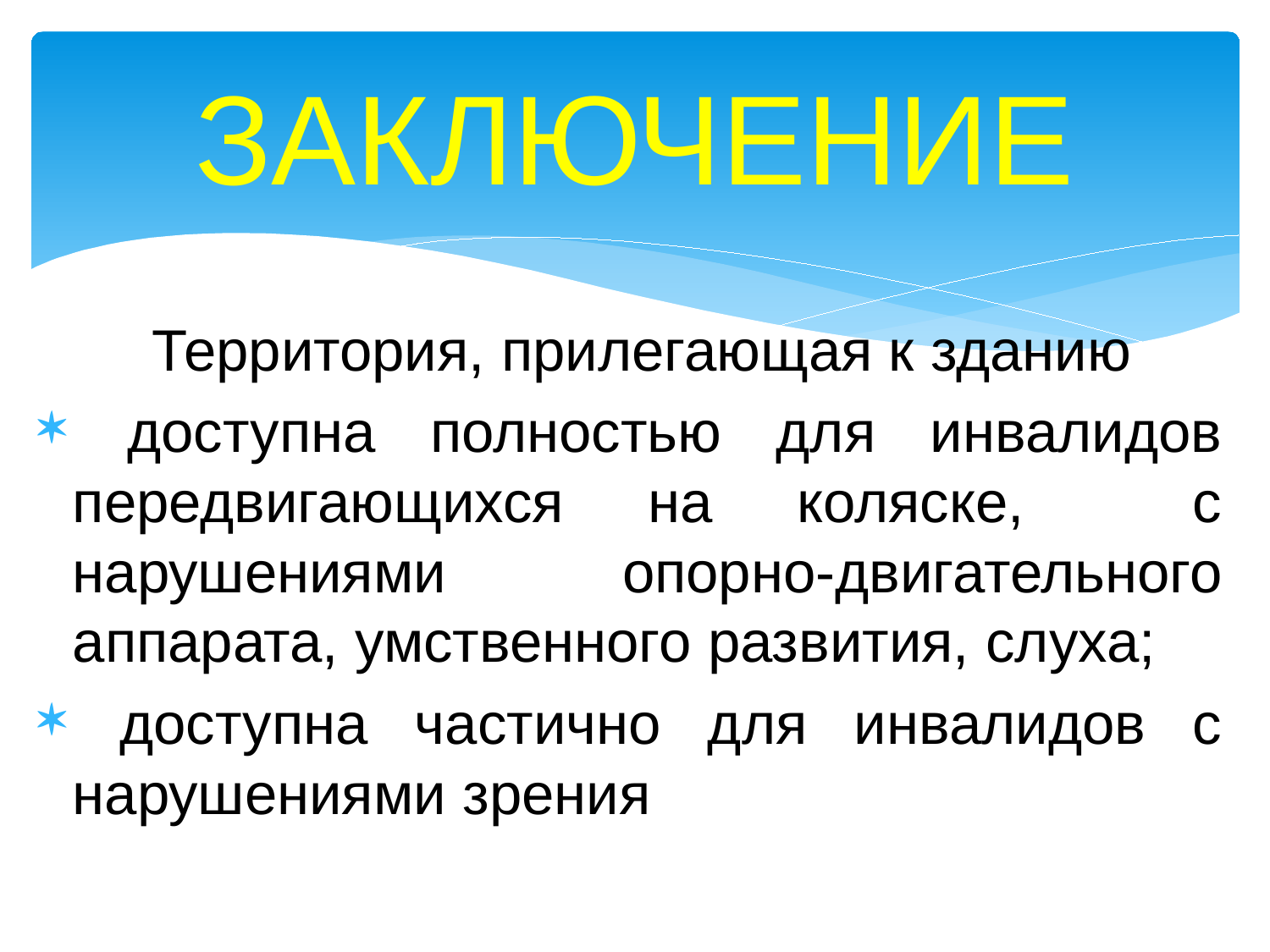

# ЗАКЛЮЧЕНИЕ
       Территория, прилегающая к зданию
 доступна полностью для инвалидов передвигающихся на коляске,  с нарушениями опорно-двигательного аппарата, умственного развития, слуха;
 доступна частично для инвалидов с нарушениями зрения